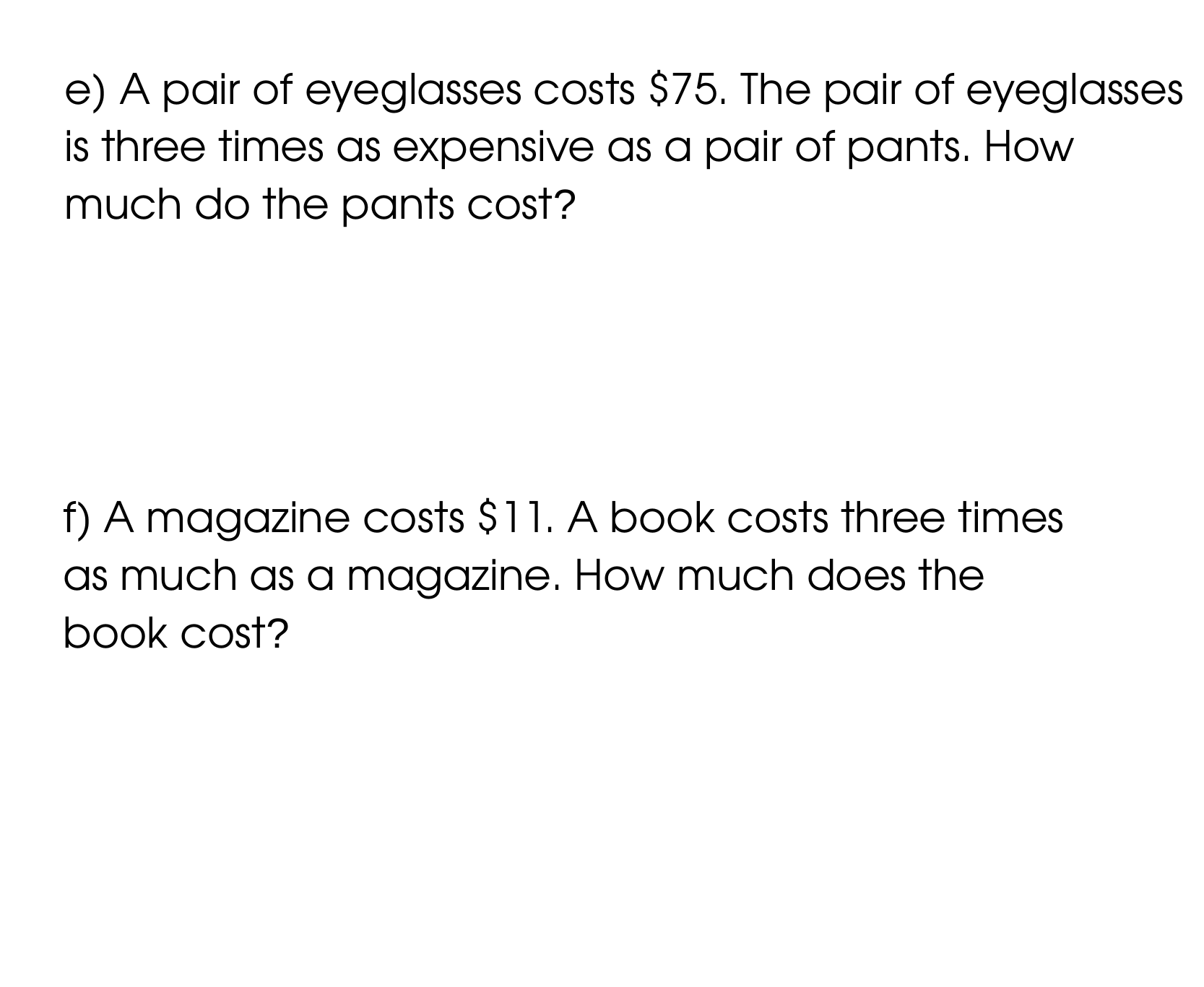

e) A pair of eyeglasses costs $75. The pair of eyeglasses is three times as expensive as a pair of pants. How much do the pants cost?
f) A magazine costs $11. A book costs three times as much as a magazine. How much does the book cost?